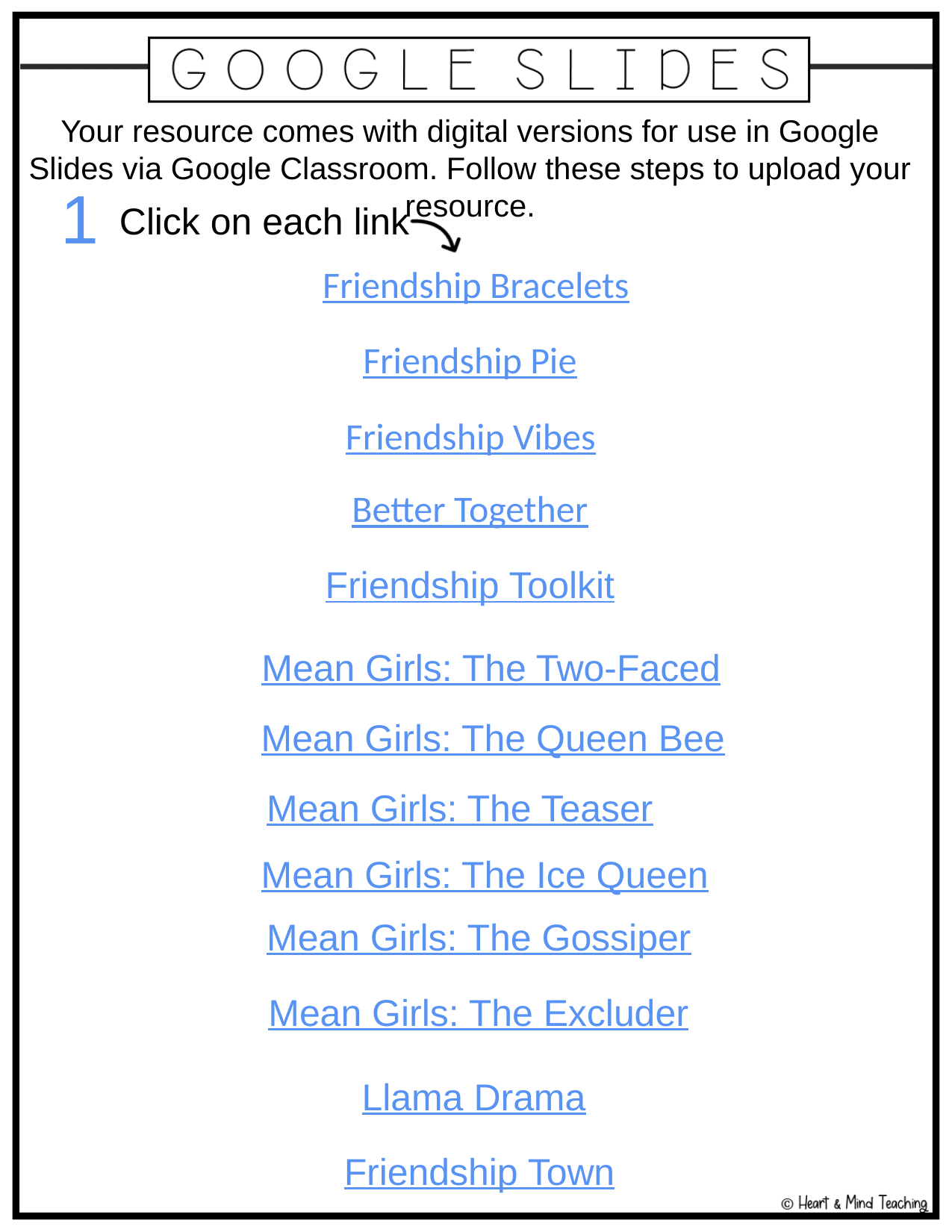

Your resource comes with digital versions for use in Google Slides via Google Classroom. Follow these steps to upload your resource.
1
Click on each link
Friendship Bracelets
Friendship Pie
Friendship Vibes
Better Together
Friendship Toolkit
Mean Girls: The Two-Faced
Mean Girls: The Queen Bee
Mean Girls: The Teaser
Mean Girls: The Ice Queen
Mean Girls: The Gossiper
Mean Girls: The Excluder
Llama Drama
Friendship Town